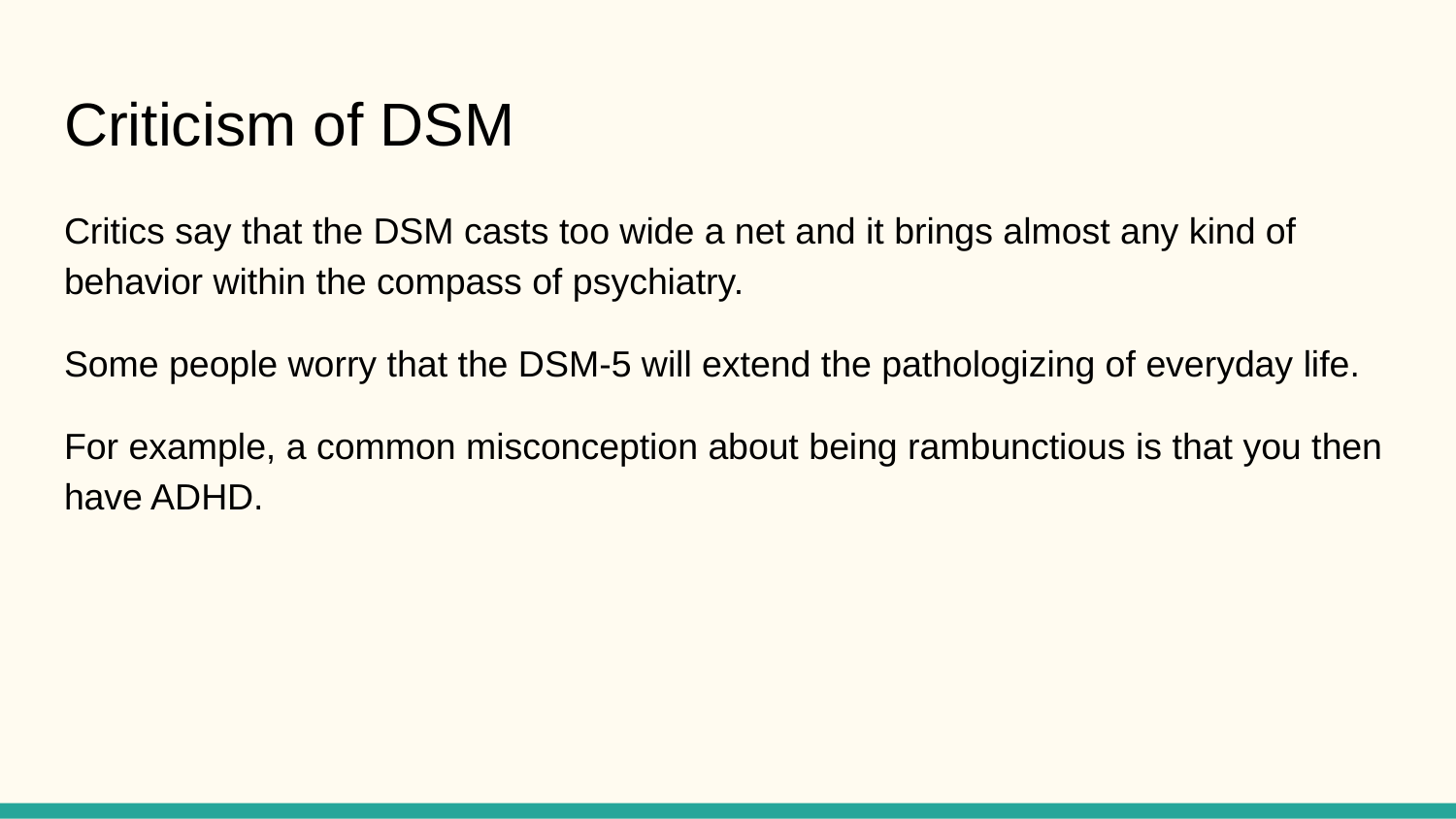

# Criticism of DSM
Critics say that the DSM casts too wide a net and it brings almost any kind of behavior within the compass of psychiatry.
Some people worry that the DSM-5 will extend the pathologizing of everyday life.
For example, a common misconception about being rambunctious is that you then have ADHD.